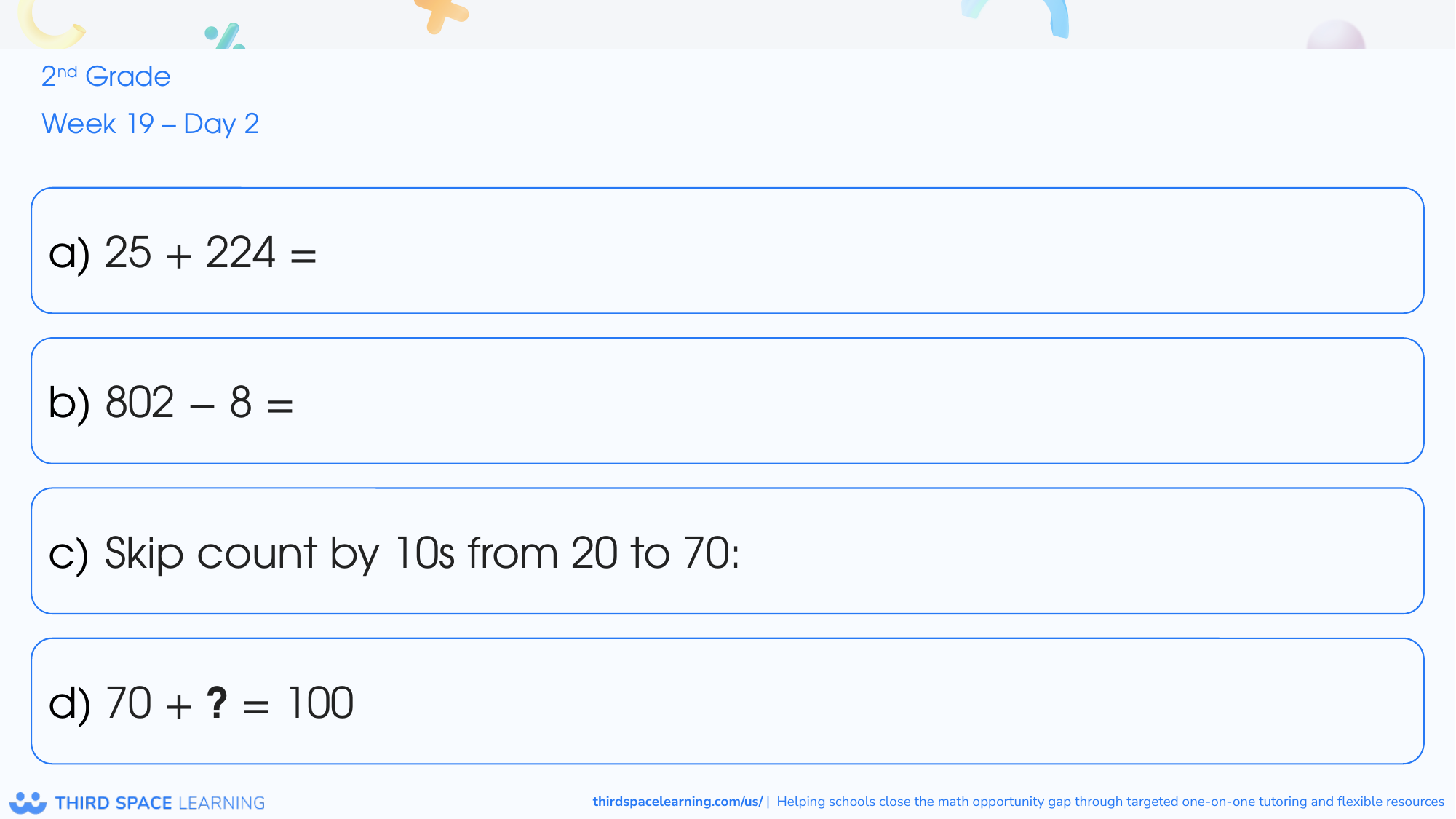

2nd Grade
Week 19 – Day 2
25 + 224 =
802 − 8 =
Skip count by 10s from 20 to 70:
70 + ? = 100